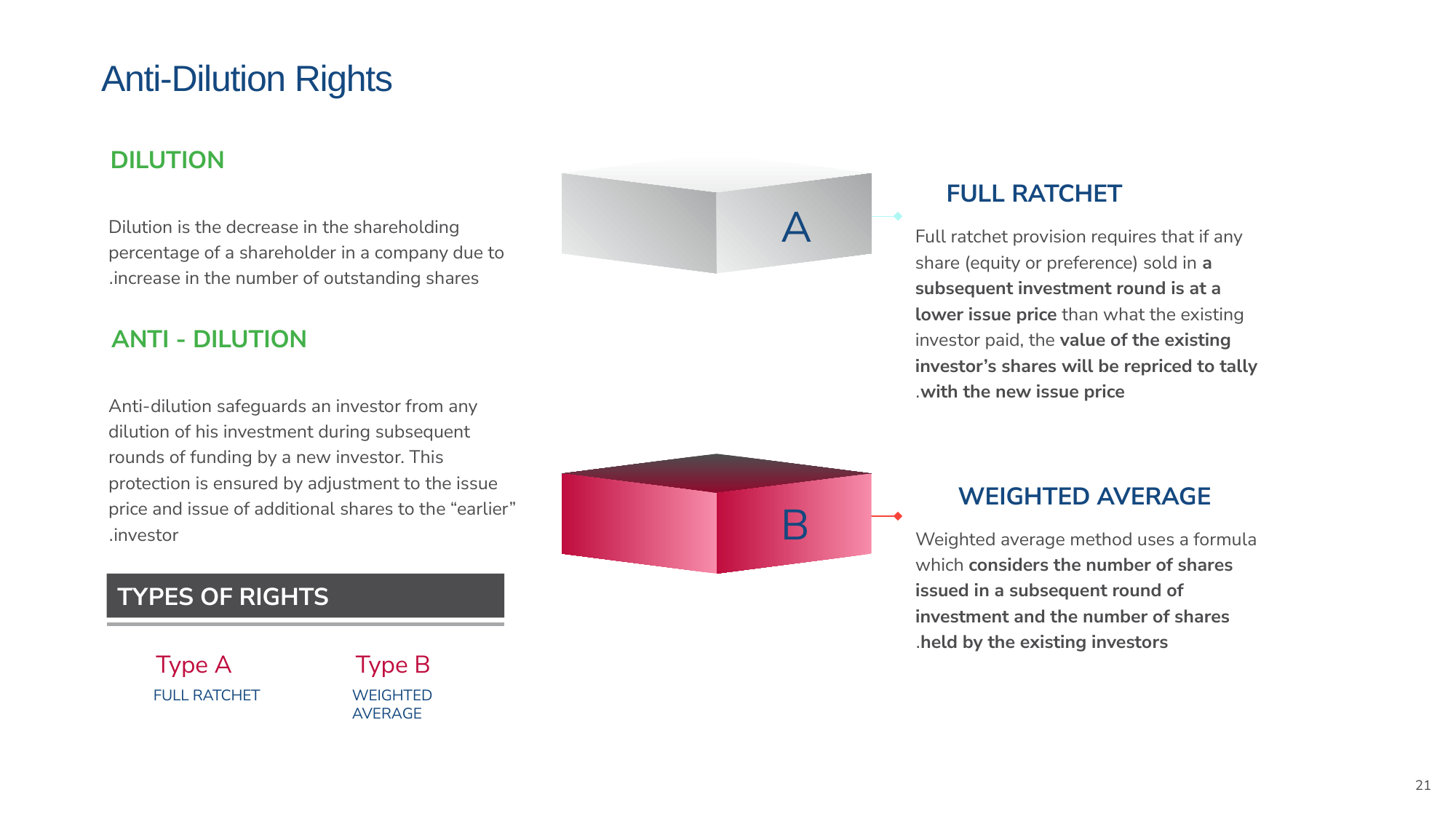

# Anti-Dilution Rights
DILUTION
Dilution is the decrease in the shareholding percentage of a shareholder in a company due to increase in the number of outstanding shares.
Type A
Type B
FULL RATCHET
WEIGHTED AVERAGE

FULL RATCHET
Full ratchet provision requires that if any share (equity or preference) sold in a subsequent investment round is at a lower issue price than what the existing investor paid, the value of the existing investor’s shares will be repriced to tally with the new issue price.
A
ANTI - DILUTION
Anti-dilution safeguards an investor from any dilution of his investment during subsequent rounds of funding by a new investor. This protection is ensured by adjustment to the issue price and issue of additional shares to the “earlier” investor.

WEIGHTED AVERAGE
Weighted average method uses a formula which considers the number of shares issued in a subsequent round of investment and the number of shares held by the existing investors.
B
TYPES OF RIGHTS
21